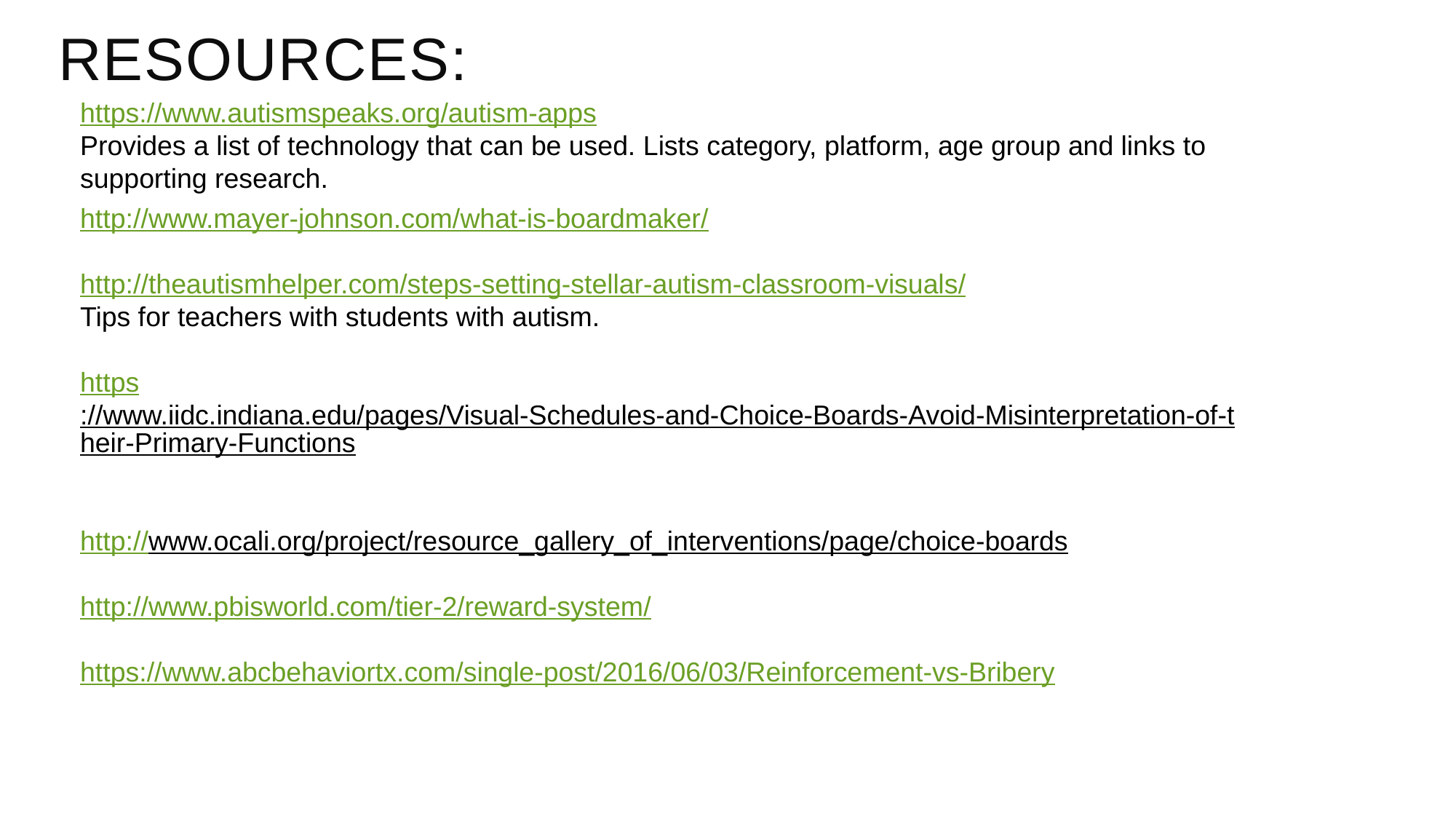

# Resources:
https://www.autismspeaks.org/autism-apps
Provides a list of technology that can be used. Lists category, platform, age group and links to supporting research.

http://www.mayer-johnson.com/what-is-boardmaker/

http://theautismhelper.com/steps-setting-stellar-autism-classroom-visuals/
Tips for teachers with students with autism.

https://www.iidc.indiana.edu/pages/Visual-Schedules-and-Choice-Boards-Avoid-Misinterpretation-of-their-Primary-Functions​

http://www.ocali.org/project/resource_gallery_of_interventions/page/choice-boards​

http://www.pbisworld.com/tier-2/reward-system/

https://www.abcbehaviortx.com/single-post/2016/06/03/Reinforcement-vs-Bribery